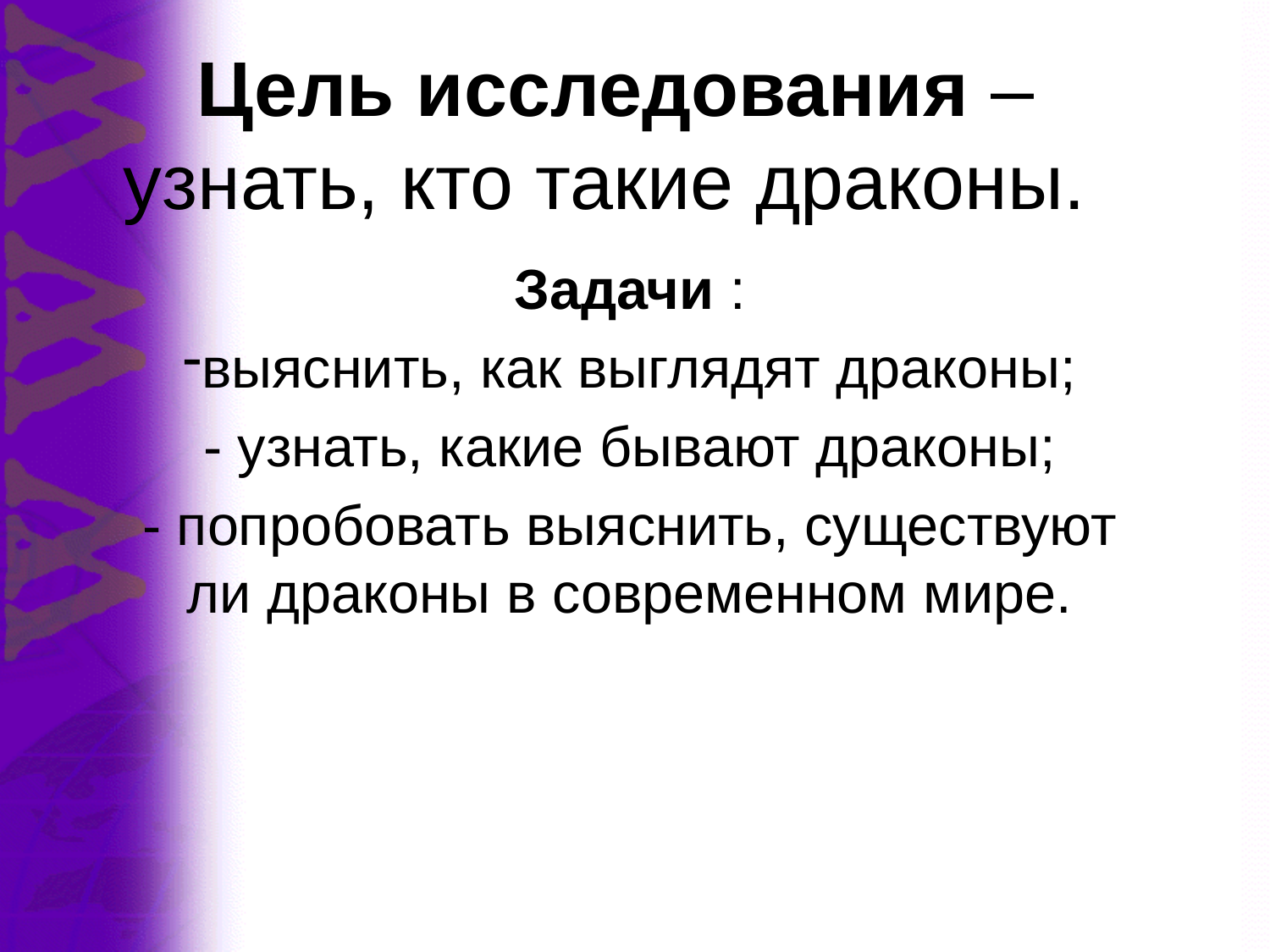

# Цель исследования – узнать, кто такие драконы.
Задачи :
выяснить, как выглядят драконы;
- узнать, какие бывают драконы;
- попробовать выяснить, существуют ли драконы в современном мире.